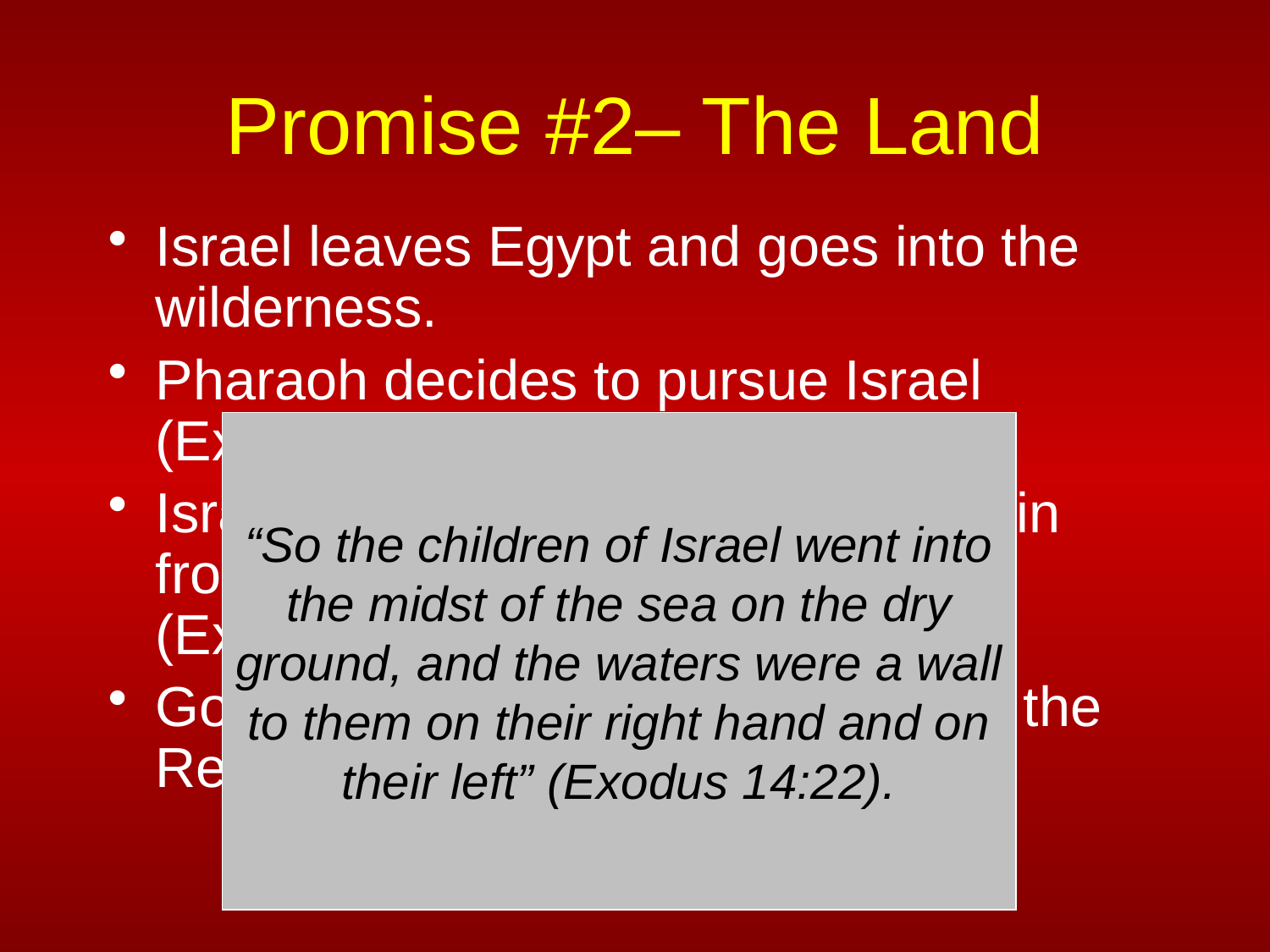

# Promise #2– The Land
Israel leaves Egypt and goes into the wilderness.
Pharaoh decides to pursue Israel (Exodus 14:5-8).
Israel is trapped with the Red Sea in front and Pharaoh’s army behind (Exodus 14:9).
God allows Israel to cross through the Red Sea on dry ground.
“So the children of Israel went into the midst of the sea on the dry ground, and the waters were a wall to them on their right hand and on their left” (Exodus 14:22).